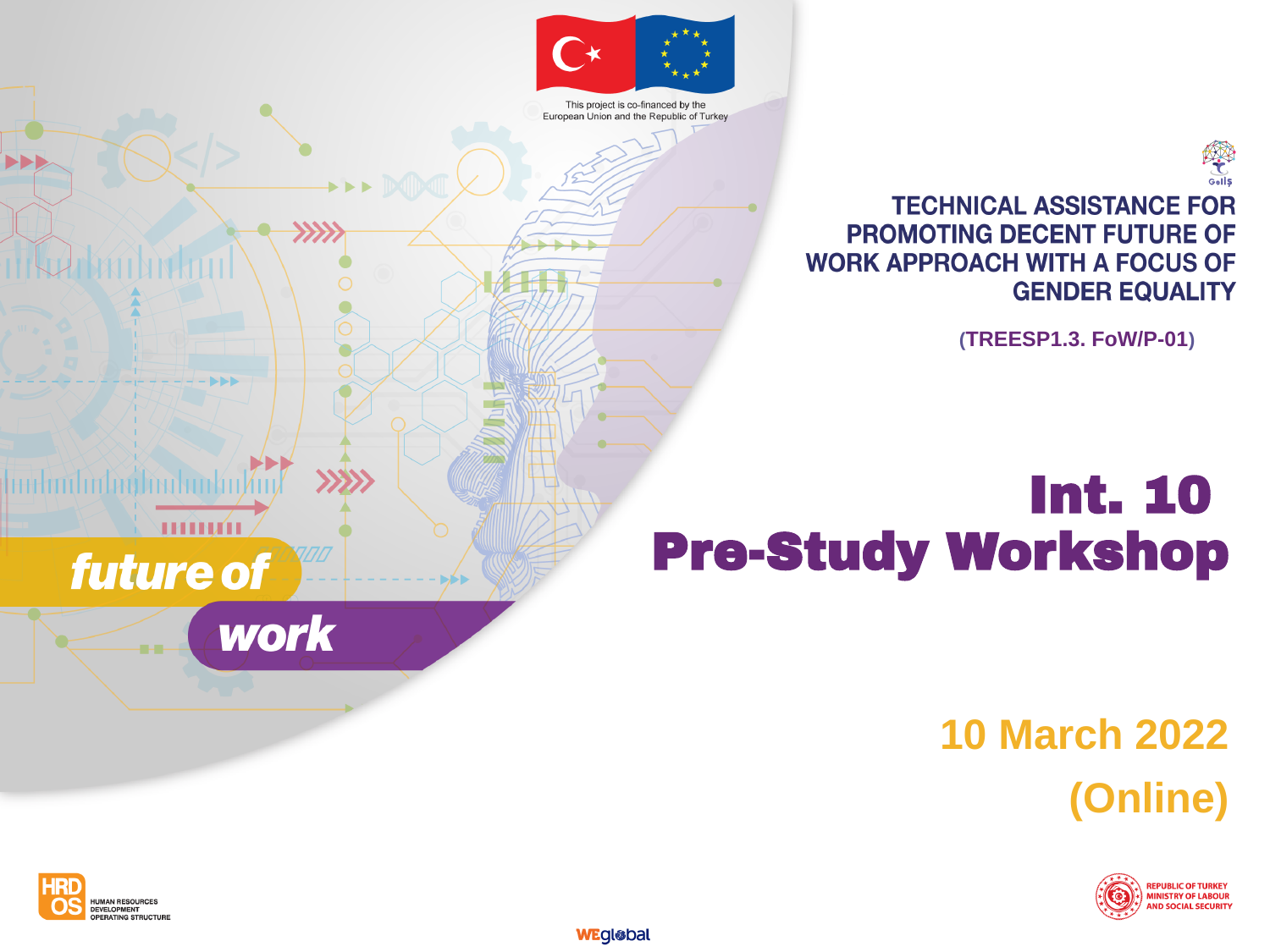

(TREESP1.3. FoW/P-01)
# Int. 10 Pre-Study Workshop
10 March 2022
(Online)